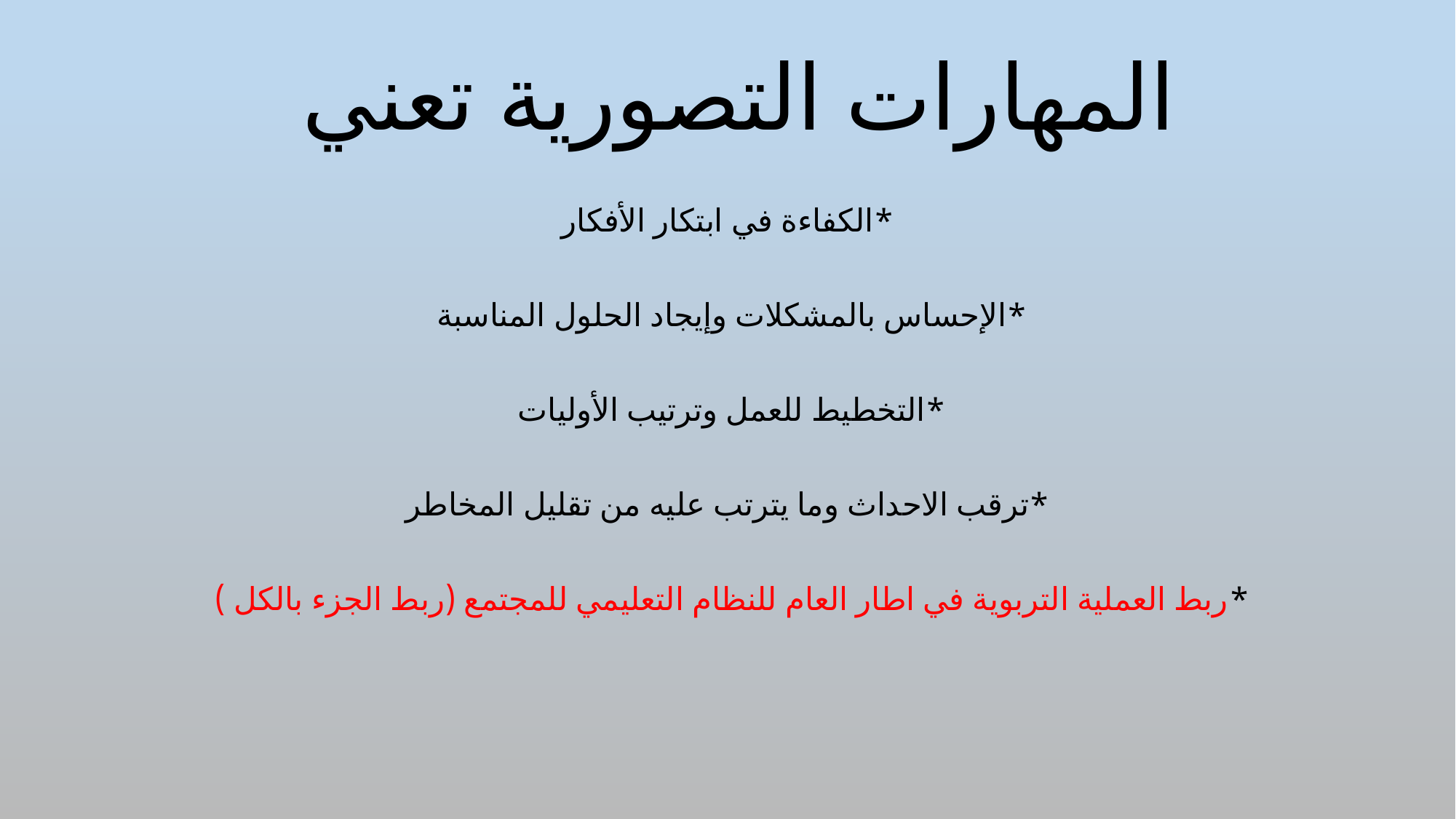

# المهارات التصورية تعني
*الكفاءة في ابتكار الأفكار

*الإحساس بالمشكلات وإيجاد الحلول المناسبة

*التخطيط للعمل وترتيب الأوليات

*ترقب الاحداث وما يترتب عليه من تقليل المخاطر

*ربط العملية التربوية في اطار العام للنظام التعليمي للمجتمع (ربط الجزء بالكل )